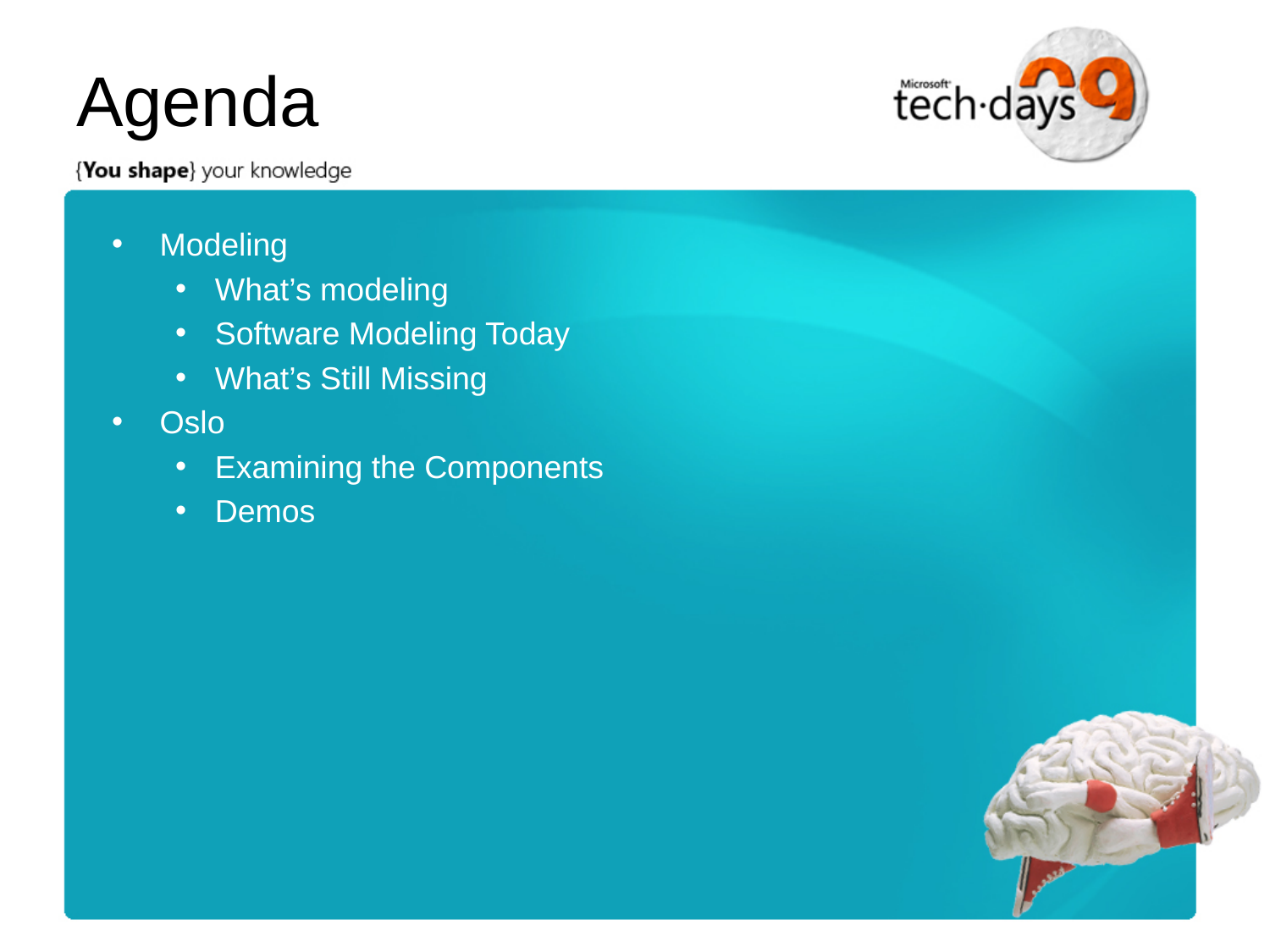

# Agenda
Modeling
What’s modeling
Software Modeling Today
What’s Still Missing
Oslo
Examining the Components
Demos